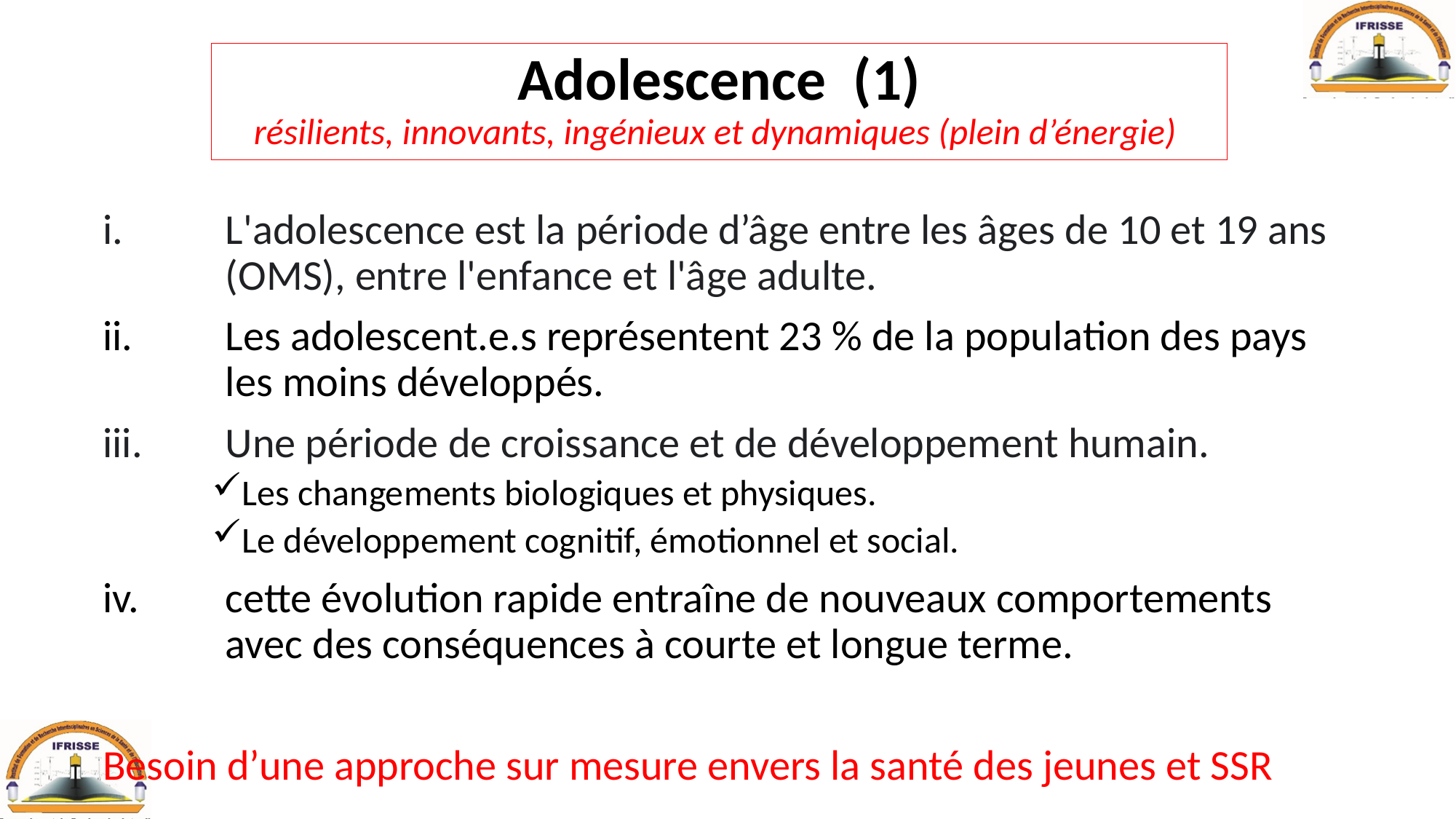

# Adolescence  (1) résilients, innovants, ingénieux et dynamiques (plein d’énergie)
L'adolescence est la période d’âge entre les âges de 10 et 19 ans (OMS), entre l'enfance et l'âge adulte.
Les adolescent.e.s représentent 23 % de la population des pays les moins développés.
Une période de croissance et de développement humain.
Les changements biologiques et physiques.
Le développement cognitif, émotionnel et social.
cette évolution rapide entraîne de nouveaux comportements avec des conséquences à courte et longue terme.

Besoin d’une approche sur mesure envers la santé des jeunes et SSR